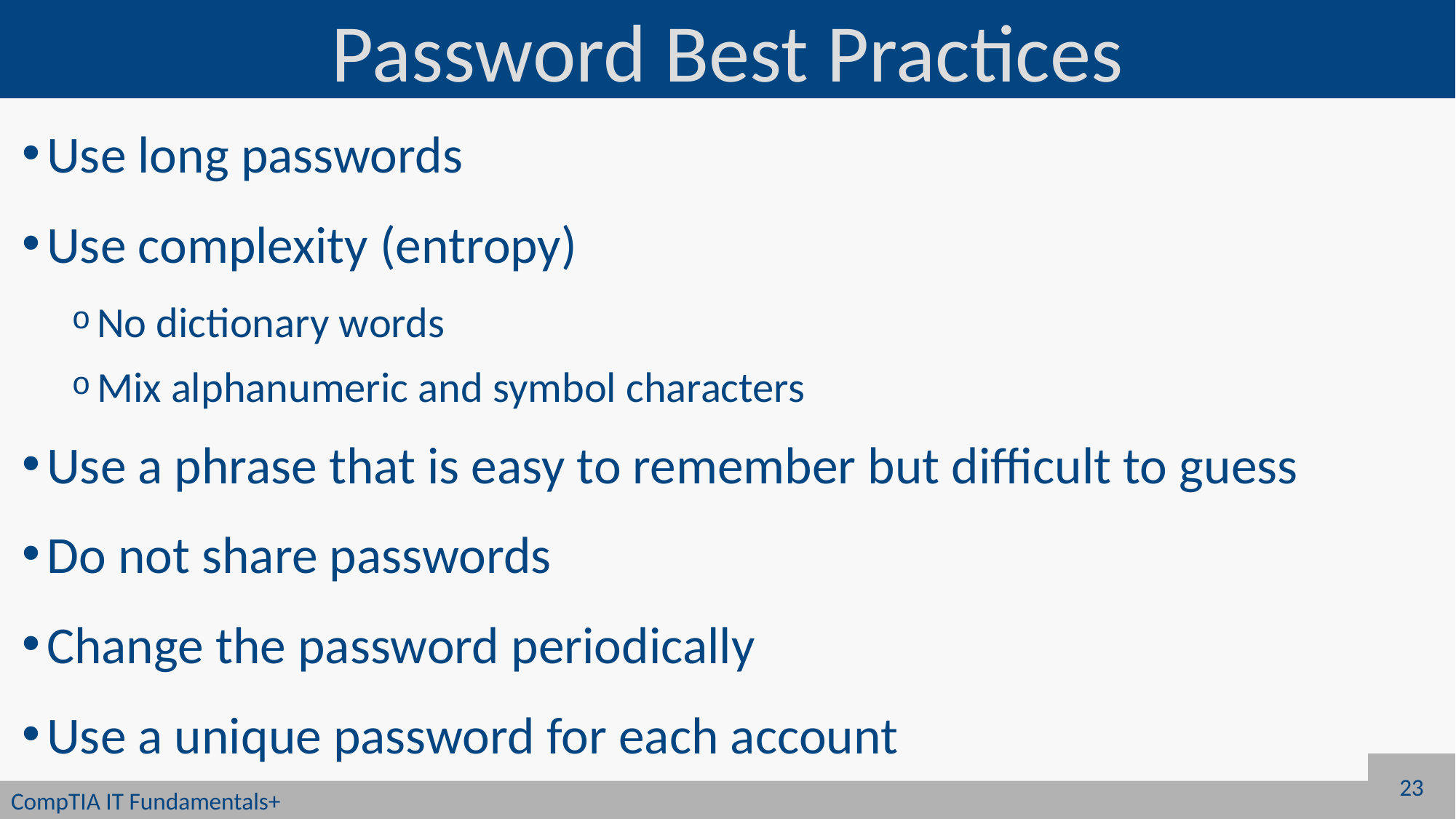

# Password Best Practices
Use long passwords
Use complexity (entropy)
No dictionary words
Mix alphanumeric and symbol characters
Use a phrase that is easy to remember but difficult to guess
Do not share passwords
Change the password periodically
Use a unique password for each account

23
CompTIA IT Fundamentals+